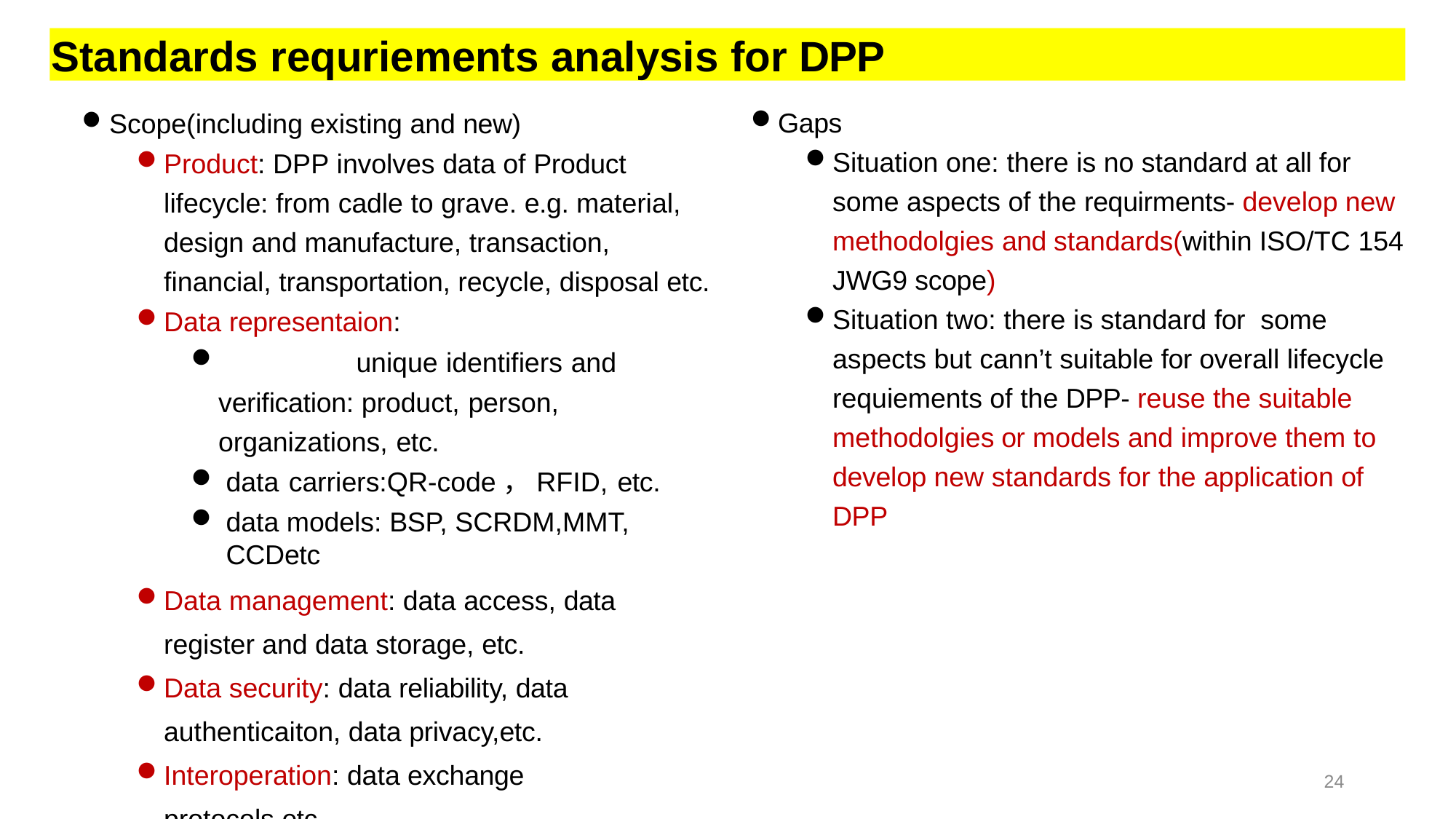

Standards requriements analysis for DPP
Scope(including existing and new)
Product: DPP involves data of Product lifecycle: from cadle to grave. e.g. material, design and manufacture, transaction, financial, transportation, recycle, disposal etc.
Data representaion:
	unique identifiers and verification: product, person, organizations, etc.
data carriers:QR-code，RFID, etc.
data models: BSP, SCRDM,MMT, CCDetc
Data management: data access, data register and data storage, etc.
Data security: data reliability, data authenticaiton, data privacy,etc.
Interoperation: data exchange protocols etc
Gaps
Situation one: there is no standard at all for some aspects of the requirments- develop new methodolgies and standards(within ISO/TC 154 JWG9 scope)
Situation two: there is standard for some aspects but cann’t suitable for overall lifecycle requiements of the DPP- reuse the suitable methodolgies or models and improve them to develop new standards for the application of DPP
24